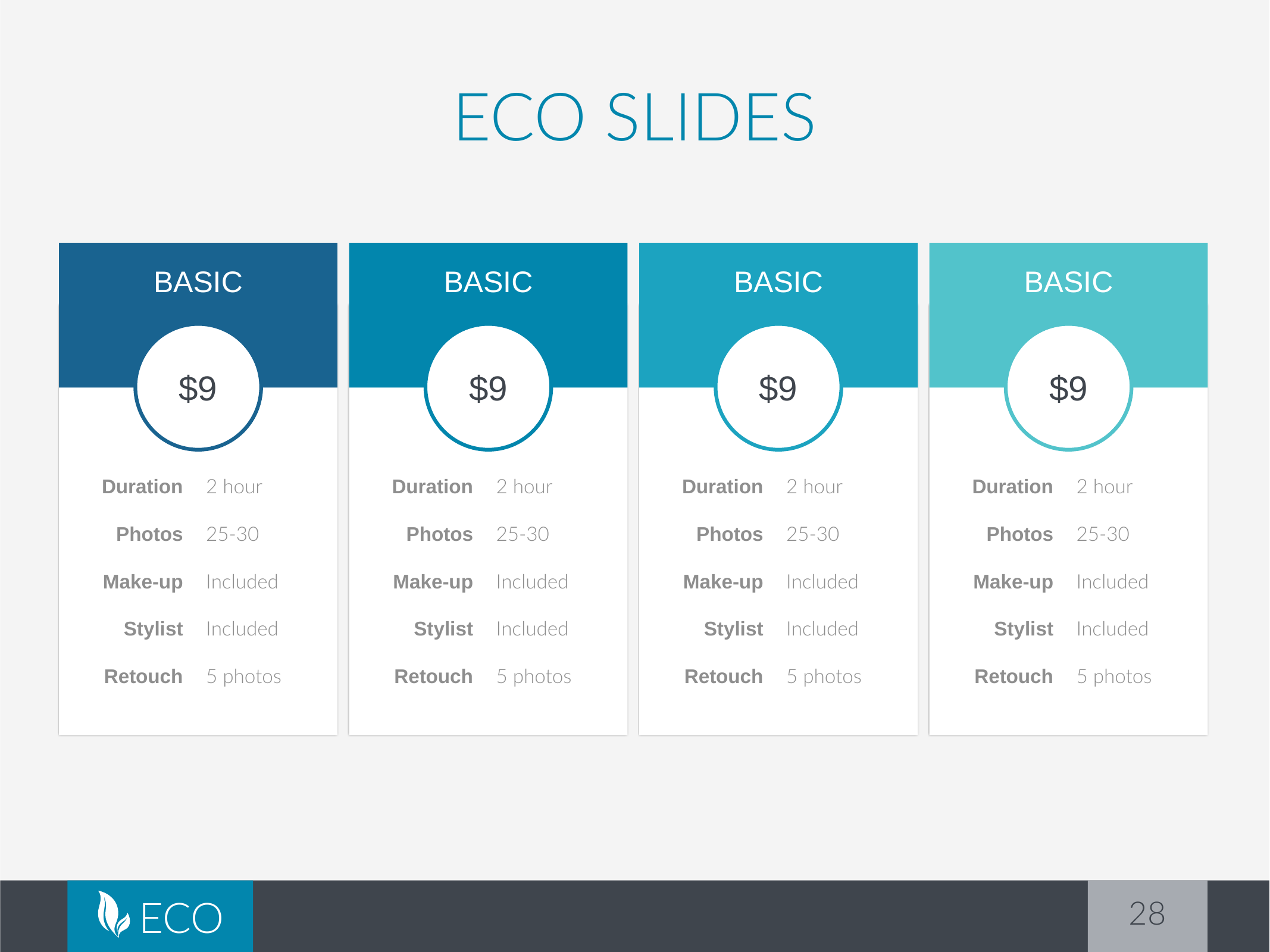

# ECO SLIDES

Basic
Basic
Basic
Basic

$9
$9
$9
$9
Duration

Photos

Make-up

Stylist

Retouch
2 hour

25-30

Included

Included

5 photos
Duration

Photos

Make-up

Stylist

Retouch
2 hour

25-30

Included

Included

5 photos
Duration

Photos

Make-up

Stylist

Retouch
2 hour

25-30

Included

Included

5 photos
Duration

Photos

Make-up

Stylist

Retouch
2 hour

25-30

Included

Included

5 photos
28